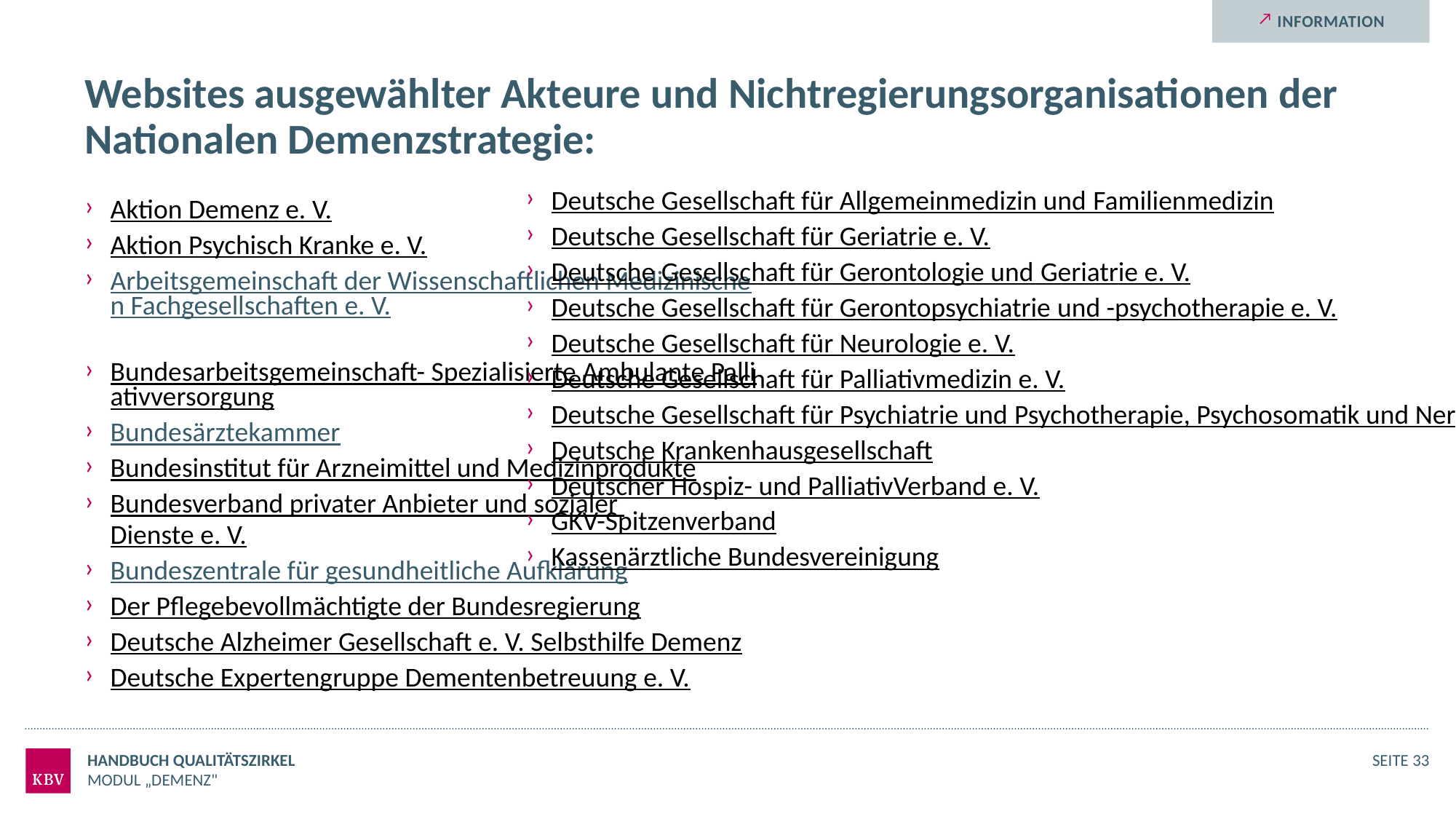

Information
# Websites ausgewählter Akteure und Nichtregierungsorganisationen der Nationalen Demenzstrategie:
Deutsche Gesellschaft für Allgemeinmedizin und
Familienmedizin
Deutsche Gesellschaft für Geriatrie e. V.
Deutsche Gesellschaft für Gerontologie und
Geriatrie e. V.
Deutsche Gesellschaft für Gerontopsychiatrie
und -psychotherapie e. V.
Deutsche Gesellschaft für Neurologie e. V.
Deutsche Gesellschaft für Palliativmedizin e. V.
Deutsche Gesellschaft für Psychiatrie und
Psychotherapie, Psychosomatik und Nervenheilkunde e. V.
Deutsche Krankenhausgesellschaft
Deutscher Hospiz- und PalliativVerband e. V.
GKV-Spitzenverband
Kassenärztliche Bundesvereinigung

Aktion Demenz e. V.
Aktion Psychisch Kranke e. V.
Arbeitsgemeinschaft der Wissenschaftlichen Medizinischen Fachgesellschaften e. V.
Bundesarbeitsgemeinschaft- Spezialisierte Ambulante Palliativversorgung
Bundesärztekammer
Bundesinstitut für Arzneimittel und Medizinprodukte
Bundesverband privater Anbieter und sozialer
Dienste e. V.
Bundeszentrale für gesundheitliche Aufklärung
Der Pflegebevollmächtigte der Bundesregierung
Deutsche Alzheimer Gesellschaft e. V. Selbsthilfe Demenz
Deutsche Expertengruppe Dementenbetreuung e. V.

Handbuch Qualitätszirkel
Seite 33
Modul „Demenz"